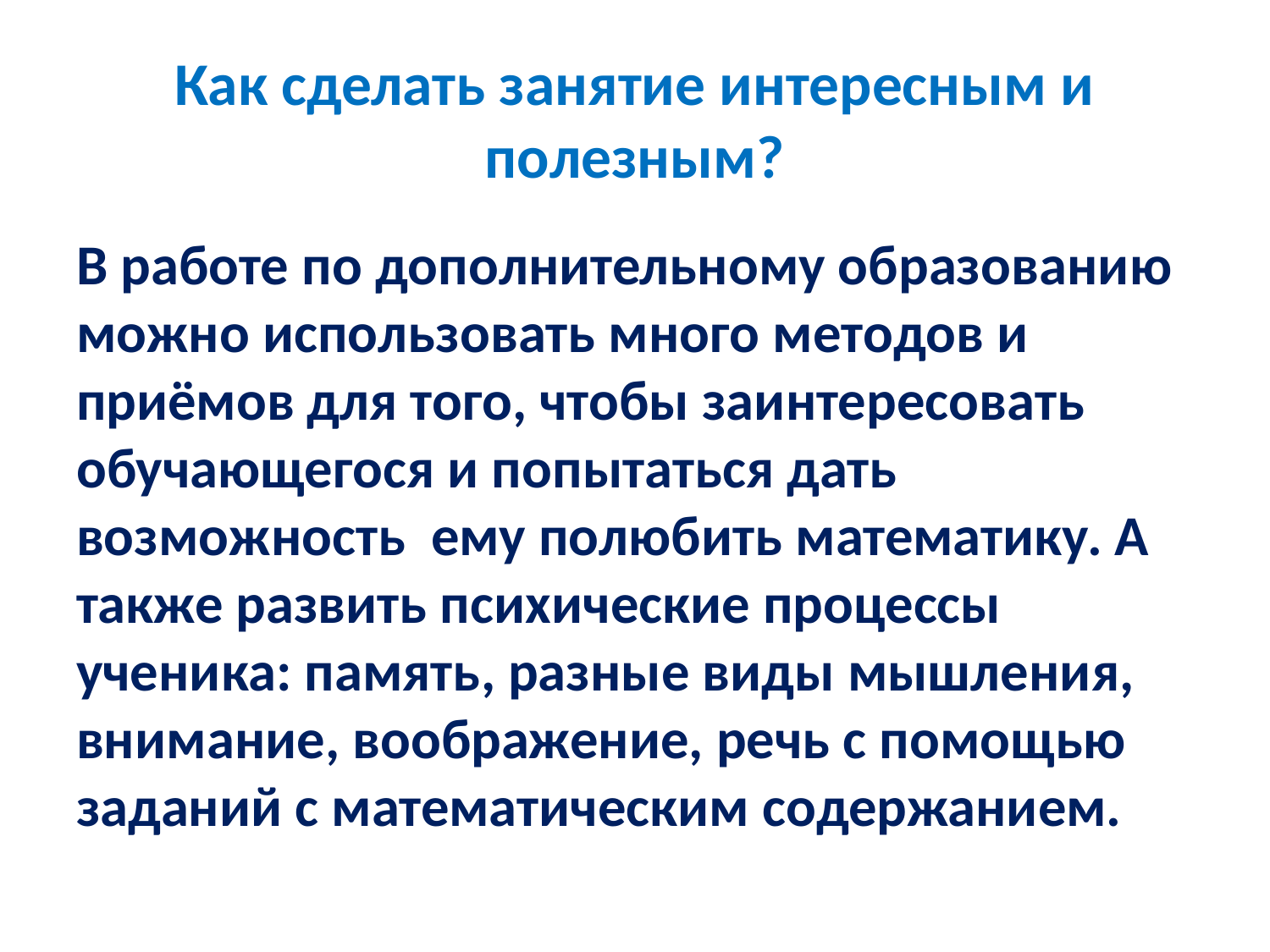

# Как сделать занятие интересным и полезным?
В работе по дополнительному образованию можно использовать много методов и приёмов для того, чтобы заинтересовать обучающегося и попытаться дать возможность  ему полюбить математику. А также развить психические процессы ученика: память, разные виды мышления, внимание, воображение, речь с помощью заданий с математическим содержанием.